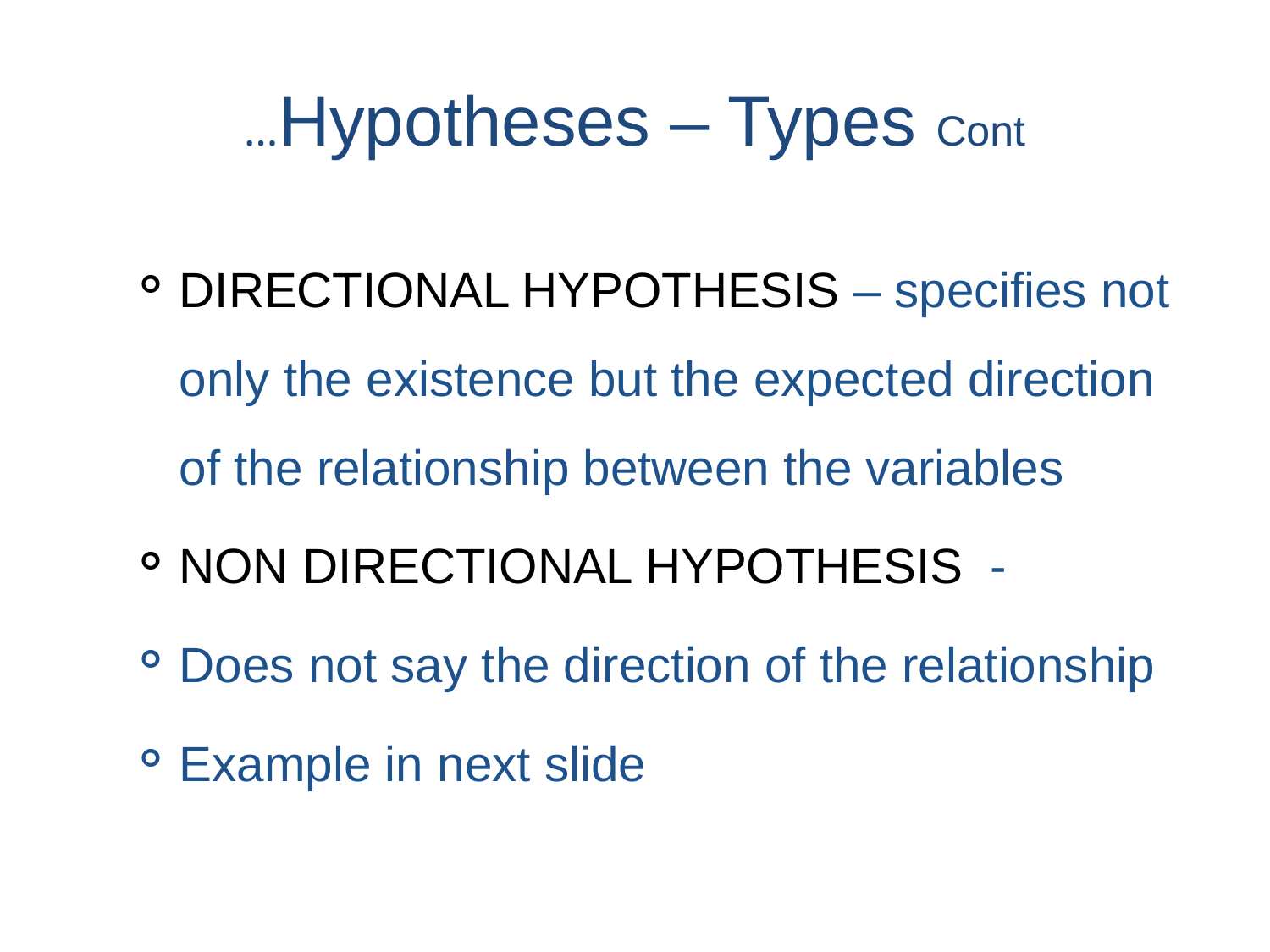

# Hypotheses – Types Cont…
DIRECTIONAL HYPOTHESIS – specifies not only the existence but the expected direction of the relationship between the variables
NON DIRECTIONAL HYPOTHESIS  -
Does not say the direction of the relationship
Example in next slide